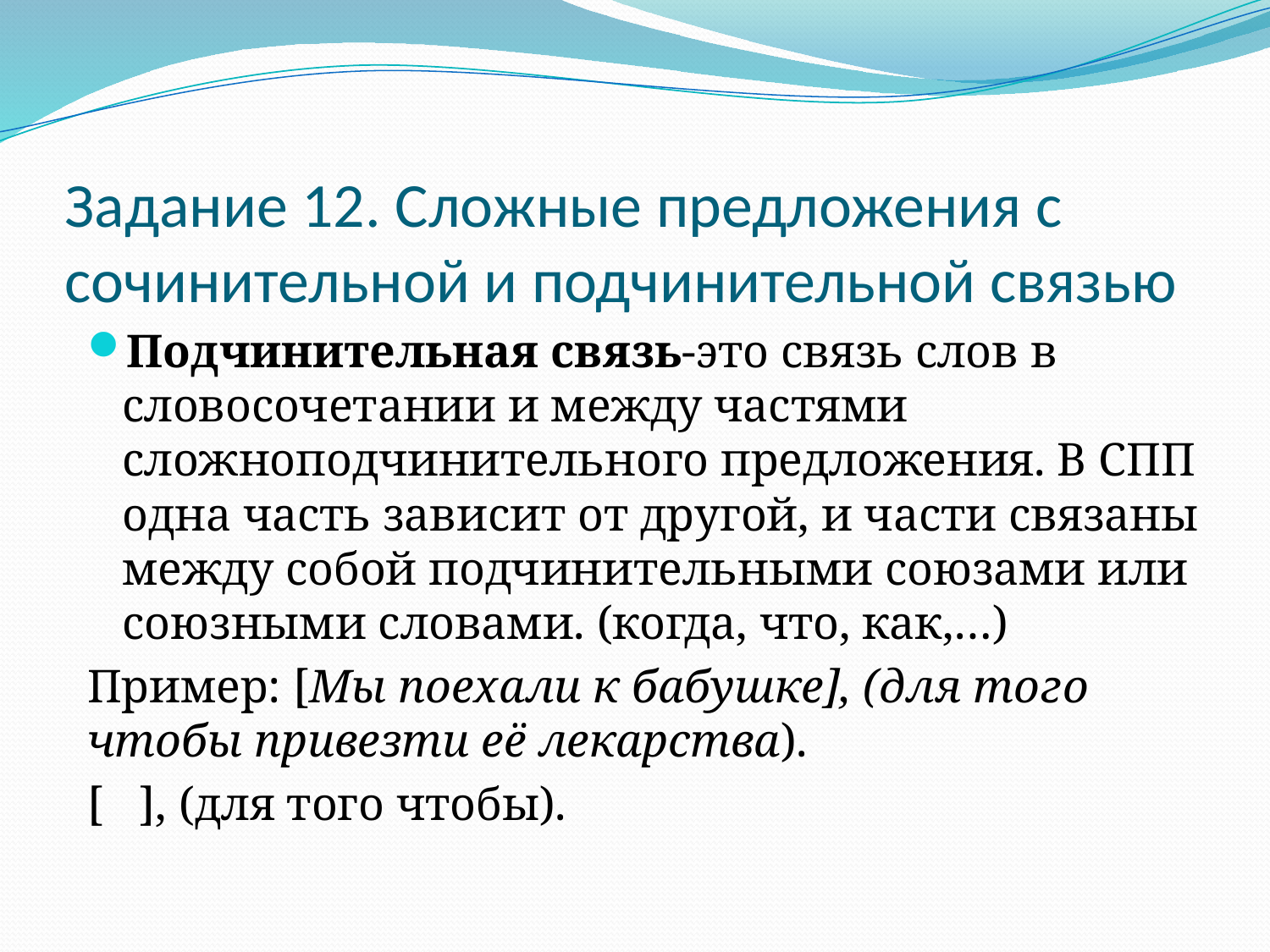

# Задание 12. Сложные предложения с сочинительной и подчинительной связью
Подчинительная связь-это связь слов в словосочетании и между частями сложноподчинительного предложения. В СПП одна часть зависит от другой, и части связаны между собой подчинительными союзами или союзными словами. (когда, что, как,…)
Пример: [Мы поехали к бабушке], (для того чтобы привезти её лекарства).
[   ], (для того чтобы).